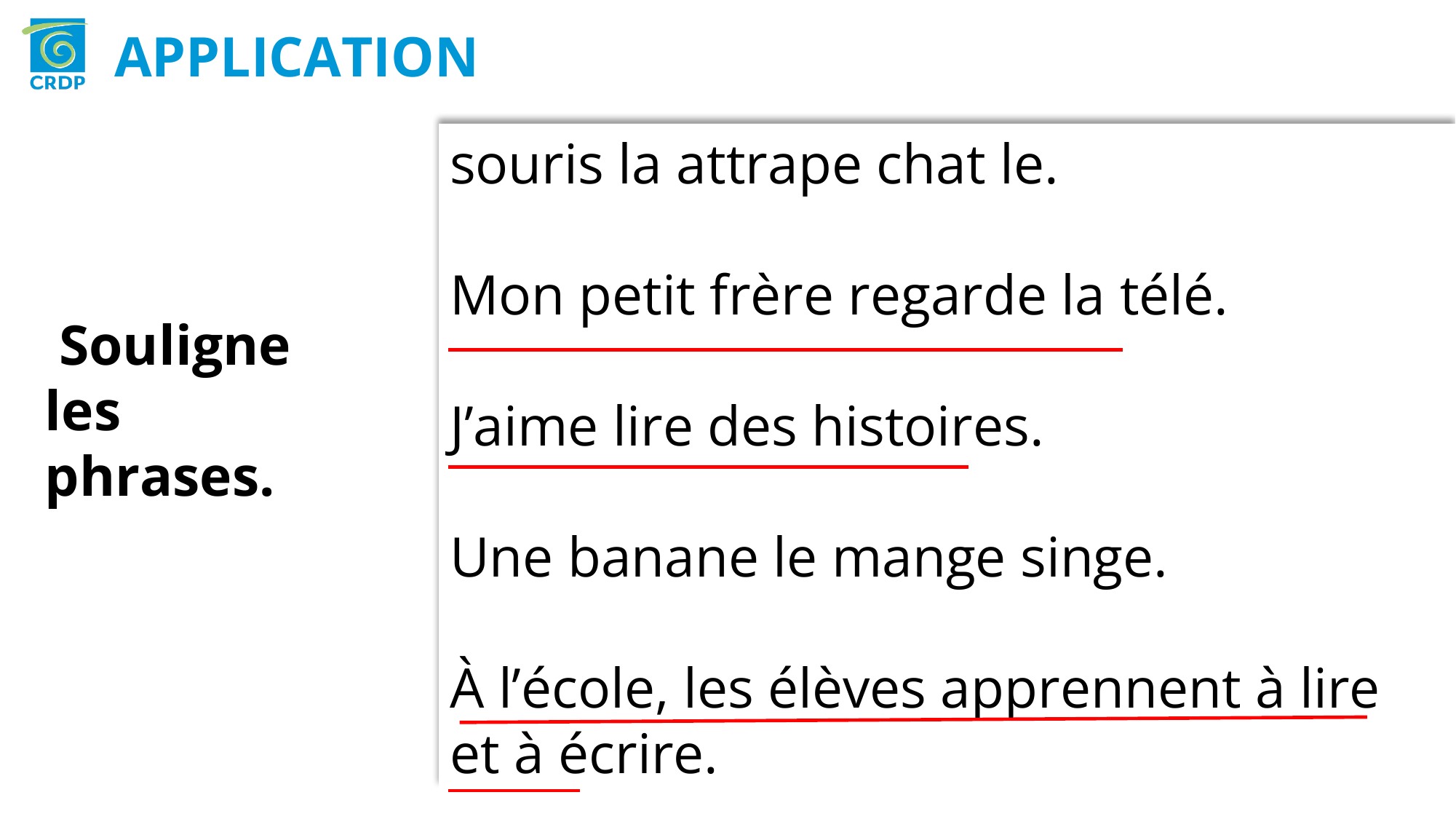

APPLICATION
souris la attrape chat le.

Mon petit frère regarde la télé.

J’aime lire des histoires.

Une banane le mange singe.

À l’école, les élèves apprennent à lire et à écrire.
 Souligne les phrases.